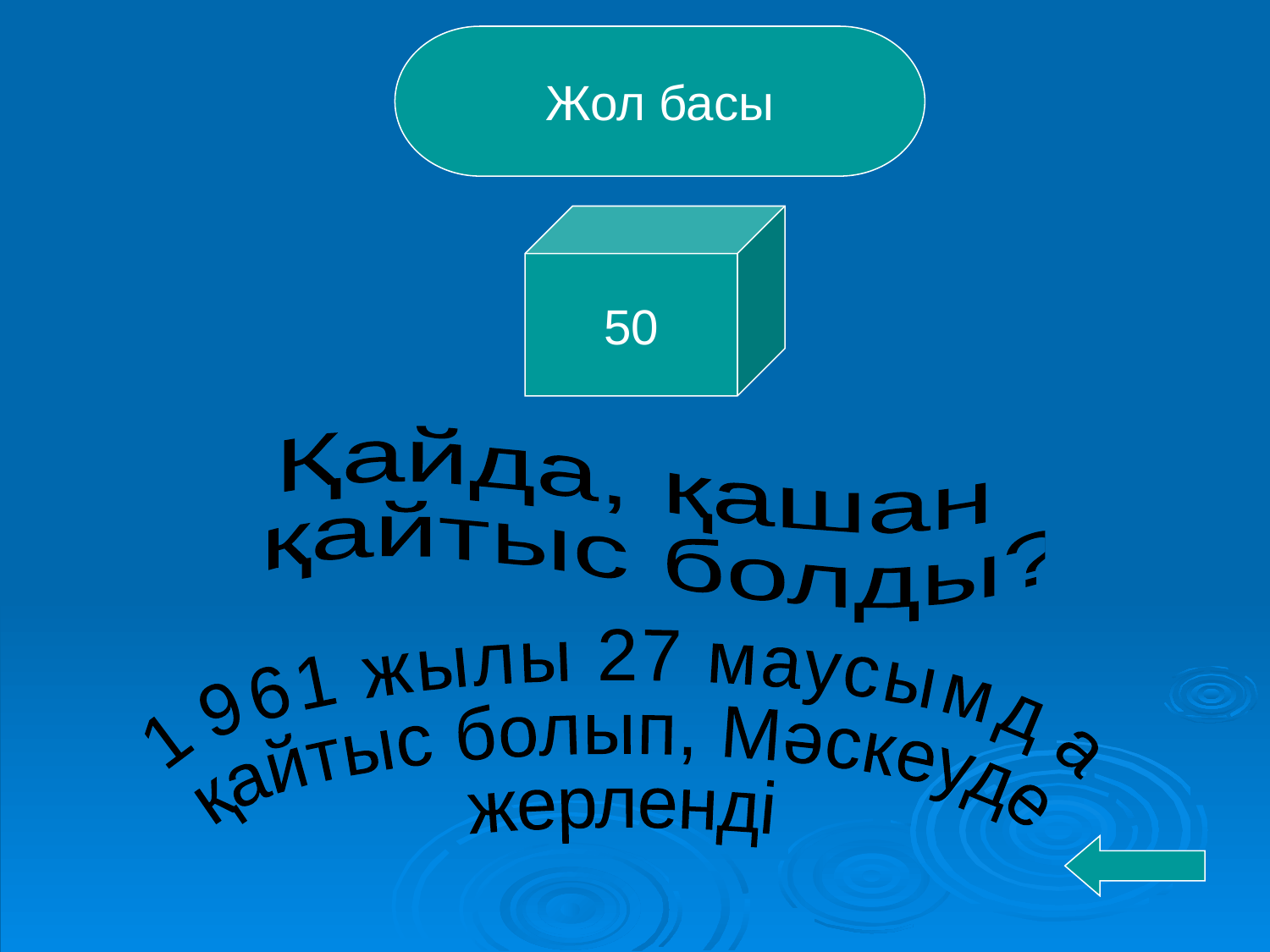

Жол басы
50
Қайда, қашан
 қайтыс болды?
1961 жылы 27 маусымда
қайтыс болып, Мәскеуде
жерленді